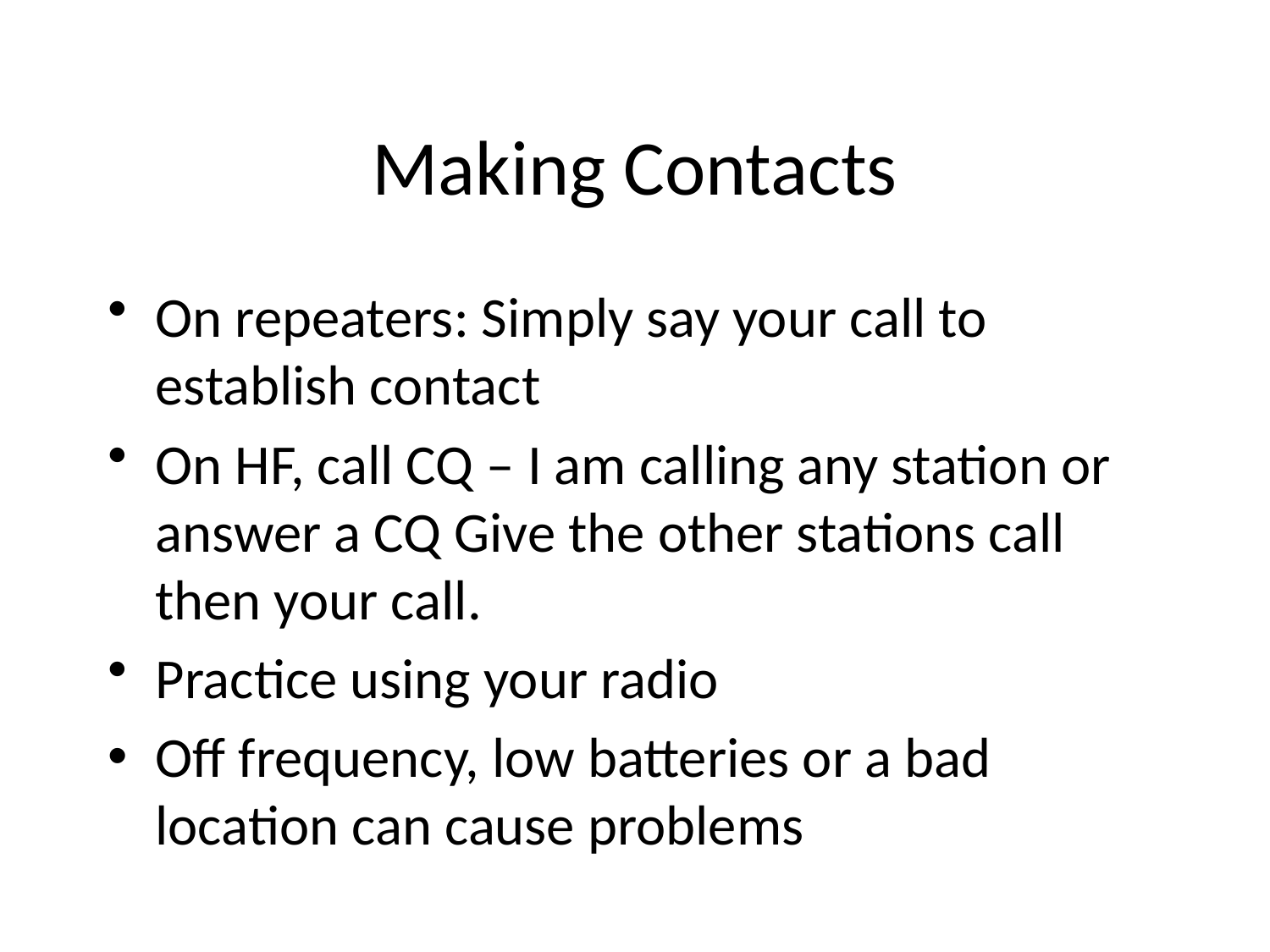

Making Contacts
On repeaters: Simply say your call to establish contact
On HF, call CQ – I am calling any station or answer a CQ Give the other stations call then your call.
Practice using your radio
Off frequency, low batteries or a bad location can cause problems